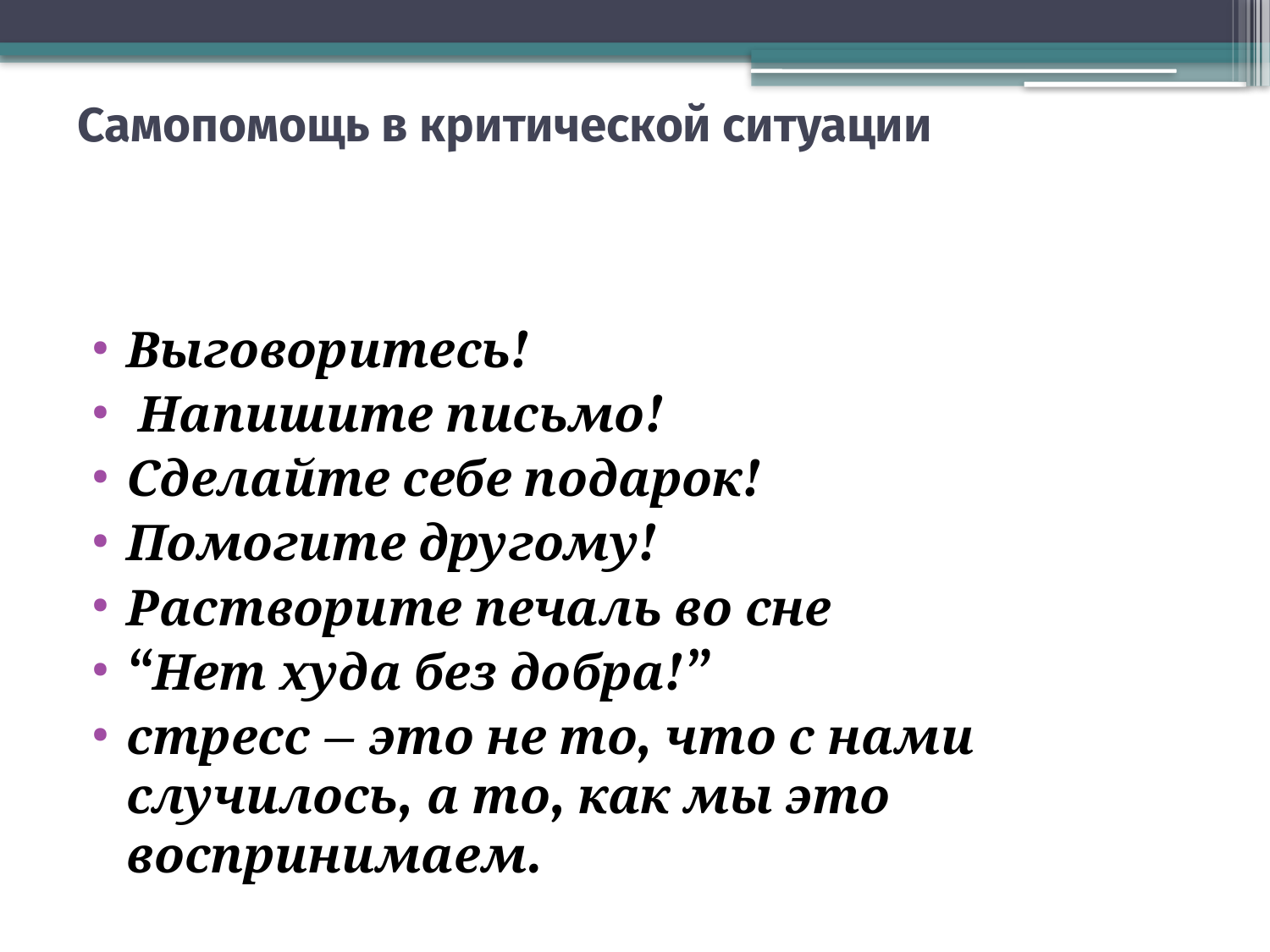

# Самопомощь в критической ситуации
Выговоритесь!
 Напишите письмо!
Сделайте себе подарок!
Помогите другому!
Растворите печаль во сне
“Нет худа без добра!”
стресс – это не то, что с нами случилось, а то, как мы это воспринимаем.